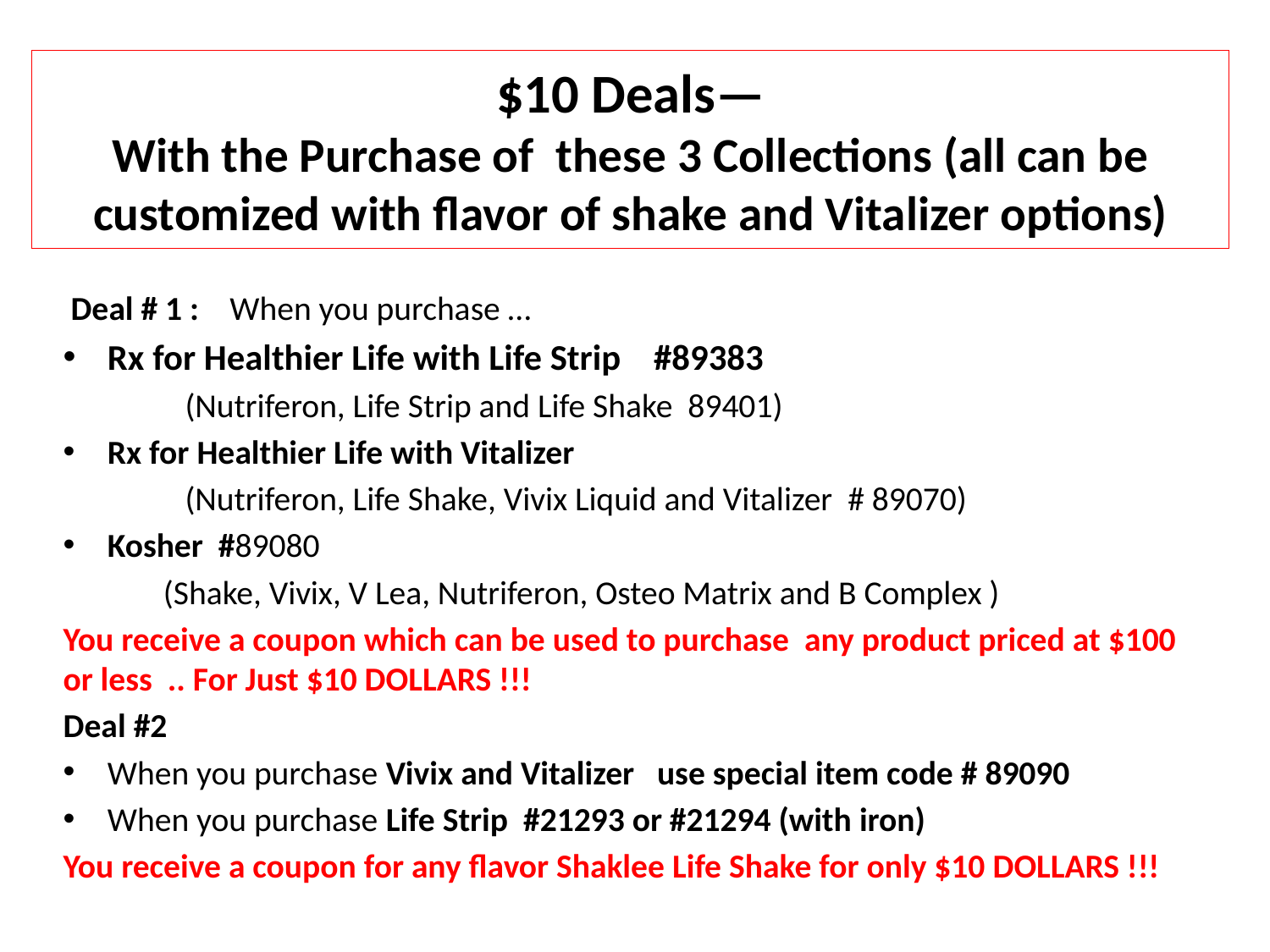

# $10 Deals— With the Purchase of  these 3 Collections (all can be customized with flavor of shake and Vitalizer options)
 Deal # 1 :    When you purchase …
Rx for Healthier Life with Life Strip    #89383
                (Nutriferon, Life Strip and Life Shake  89401)
Rx for Healthier Life with Vitalizer
                (Nutriferon, Life Shake, Vivix Liquid and Vitalizer  # 89070)
Kosher  #89080
	(Shake, Vivix, V Lea, Nutriferon, Osteo Matrix and B Complex )
You receive a coupon which can be used to purchase  any product priced at $100 or less  .. For Just $10 DOLLARS !!!
Deal #2
When you purchase Vivix and Vitalizer   use special item code # 89090
When you purchase Life Strip  #21293 or #21294 (with iron)
You receive a coupon for any flavor Shaklee Life Shake for only $10 DOLLARS !!!